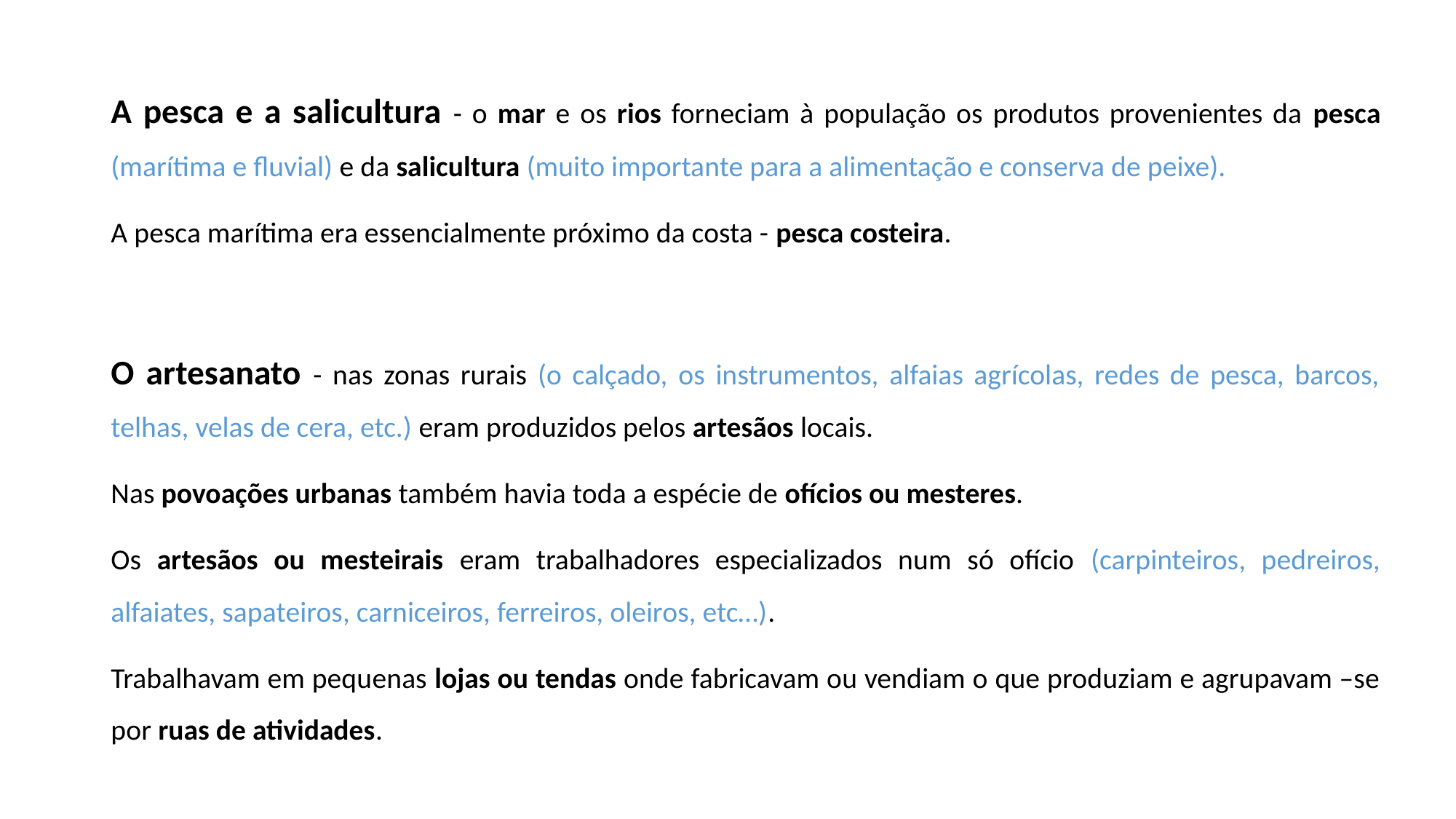

A pesca e a salicultura - o mar e os rios forneciam à população os produtos provenientes da pesca (marítima e fluvial) e da salicultura (muito importante para a alimentação e conserva de peixe).
A pesca marítima era essencialmente próximo da costa - pesca costeira.

O artesanato - nas zonas rurais (o calçado, os instrumentos, alfaias agrícolas, redes de pesca, barcos, telhas, velas de cera, etc.) eram produzidos pelos artesãos locais.
Nas povoações urbanas também havia toda a espécie de ofícios ou mesteres.
Os artesãos ou mesteirais eram trabalhadores especializados num só ofício (carpinteiros, pedreiros, alfaiates, sapateiros, carniceiros, ferreiros, oleiros, etc…).
Trabalhavam em pequenas lojas ou tendas onde fabricavam ou vendiam o que produziam e agrupavam –se por ruas de atividades.